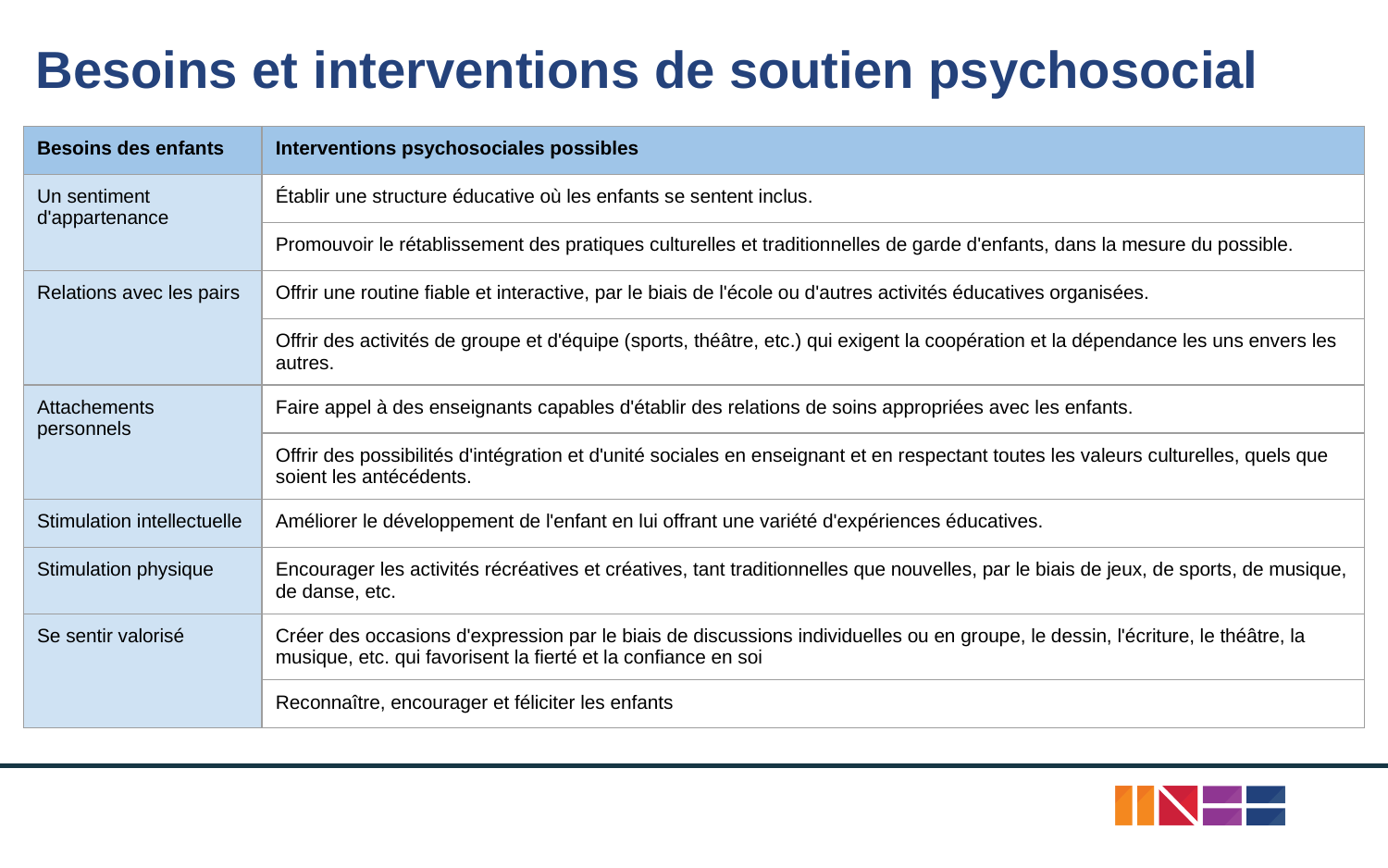

# Besoins et interventions de soutien psychosocial
| Besoins des enfants | Interventions psychosociales possibles |
| --- | --- |
| Un sentiment d'appartenance | Établir une structure éducative où les enfants se sentent inclus. |
|  | Promouvoir le rétablissement des pratiques culturelles et traditionnelles de garde d'enfants, dans la mesure du possible. |
| Relations avec les pairs | Offrir une routine fiable et interactive, par le biais de l'école ou d'autres activités éducatives organisées. |
|  | Offrir des activités de groupe et d'équipe (sports, théâtre, etc.) qui exigent la coopération et la dépendance les uns envers les autres. |
| Attachements personnels | Faire appel à des enseignants capables d'établir des relations de soins appropriées avec les enfants. |
|  | Offrir des possibilités d'intégration et d'unité sociales en enseignant et en respectant toutes les valeurs culturelles, quels que soient les antécédents. |
| Stimulation intellectuelle | Améliorer le développement de l'enfant en lui offrant une variété d'expériences éducatives. |
| Stimulation physique | Encourager les activités récréatives et créatives, tant traditionnelles que nouvelles, par le biais de jeux, de sports, de musique, de danse, etc. |
| Se sentir valorisé | Créer des occasions d'expression par le biais de discussions individuelles ou en groupe, le dessin, l'écriture, le théâtre, la musique, etc. qui favorisent la fierté et la confiance en soi |
|  | Reconnaître, encourager et féliciter les enfants |